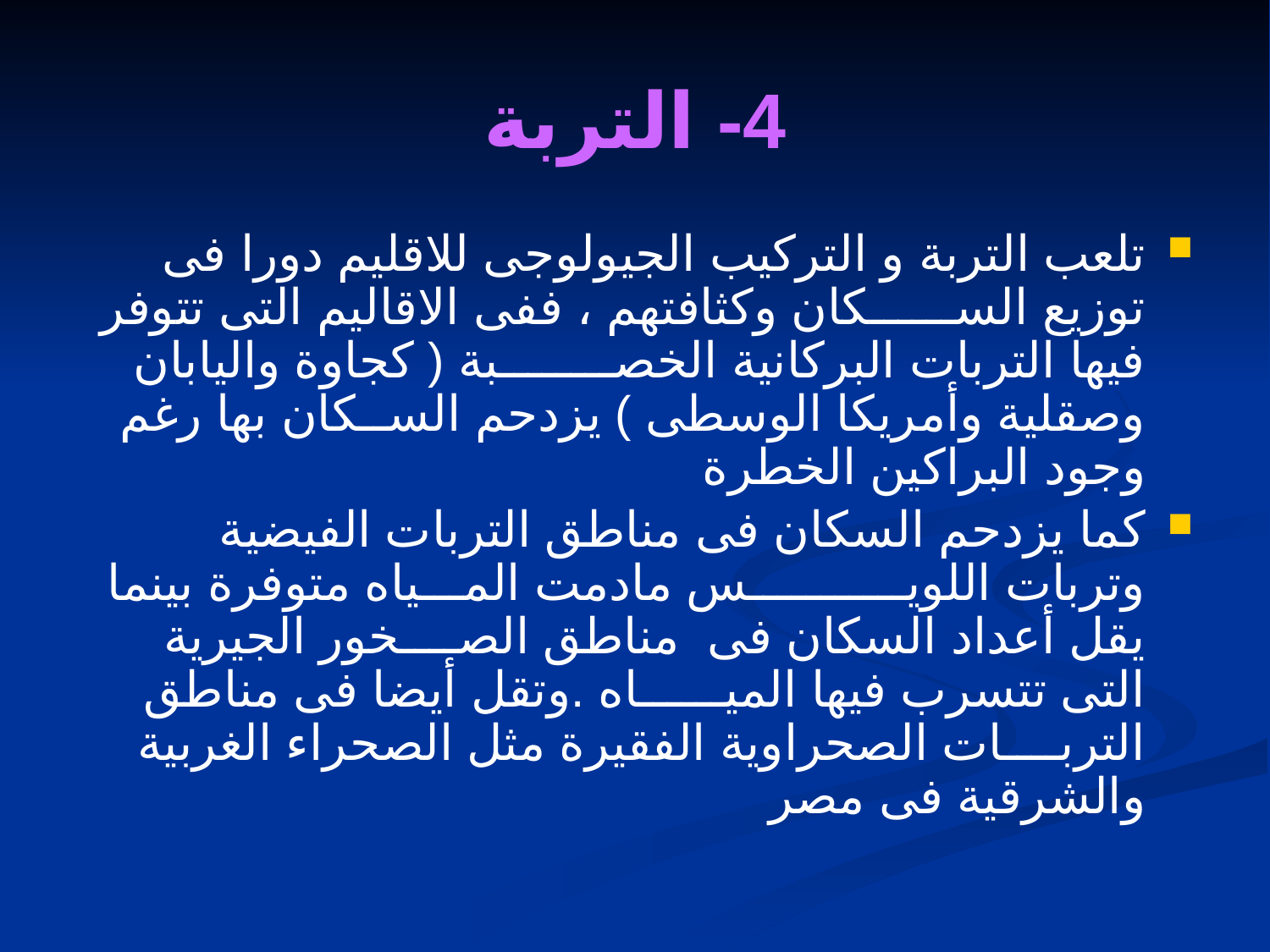

# 4- التربة
تلعب التربة و التركيب الجيولوجى للاقليم دورا فى توزيع الســــــكان وكثافتهم ، ففى الاقاليم التى تتوفر فيها التربات البركانية الخصــــــــبة ( كجاوة واليابان وصقلية وأمريكا الوسطى ) يزدحم الســكان بها رغم وجود البراكين الخطرة
كما يزدحم السكان فى مناطق التربات الفيضية وتربات اللويـــــــــــس مادمت المـــياه متوفرة بينما يقل أعداد السكان فى  مناطق الصــــخور الجيرية التى تتسرب فيها الميــــــاه .وتقل أيضا فى مناطق التربــــات الصحراوية الفقيرة مثل الصحراء الغربية والشرقية فى مصر